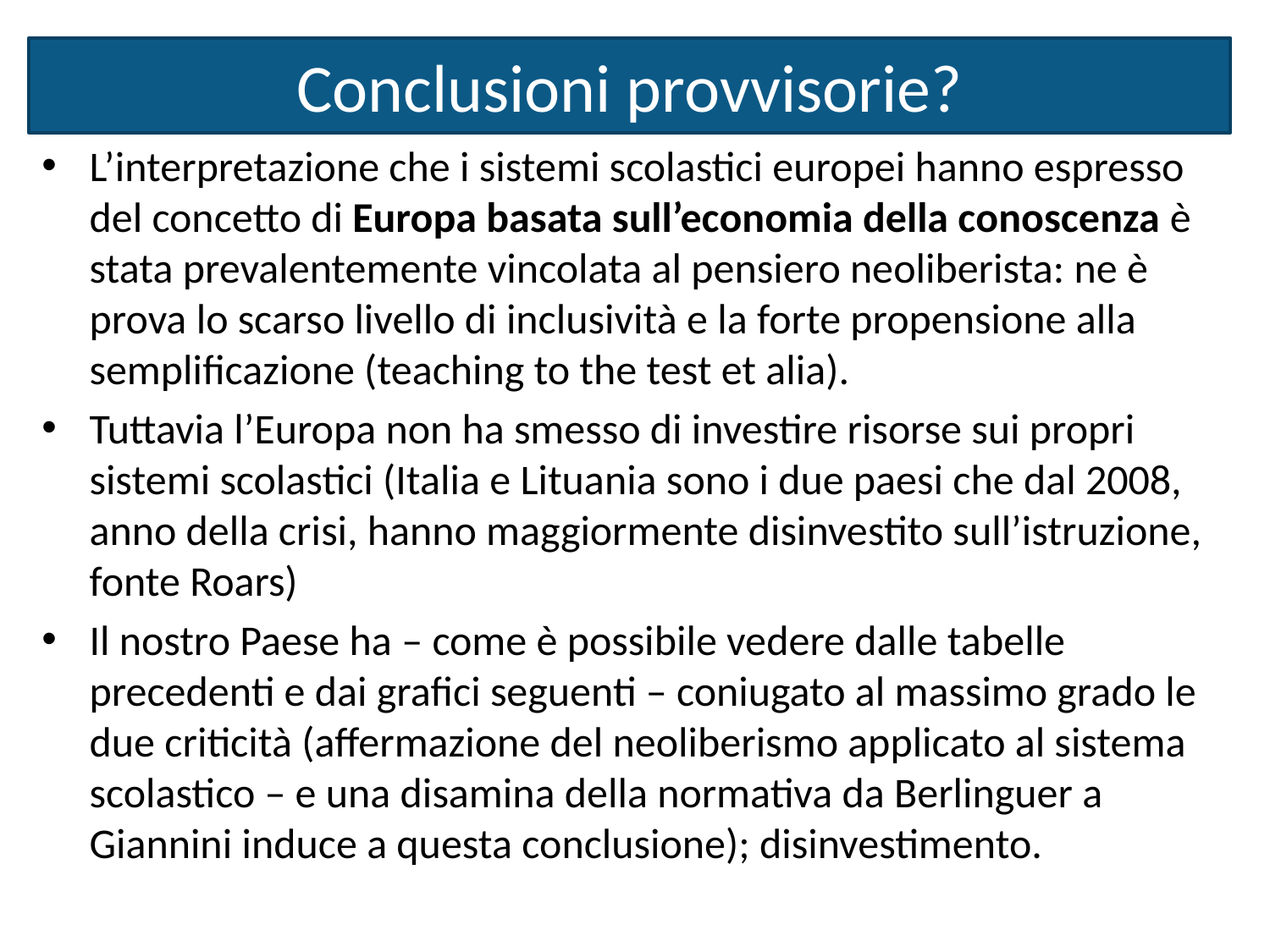

# Conclusioni provvisorie?
L’interpretazione che i sistemi scolastici europei hanno espresso del concetto di Europa basata sull’economia della conoscenza è stata prevalentemente vincolata al pensiero neoliberista: ne è prova lo scarso livello di inclusività e la forte propensione alla semplificazione (teaching to the test et alia).
Tuttavia l’Europa non ha smesso di investire risorse sui propri sistemi scolastici (Italia e Lituania sono i due paesi che dal 2008, anno della crisi, hanno maggiormente disinvestito sull’istruzione, fonte Roars)
Il nostro Paese ha – come è possibile vedere dalle tabelle precedenti e dai grafici seguenti – coniugato al massimo grado le due criticità (affermazione del neoliberismo applicato al sistema scolastico – e una disamina della normativa da Berlinguer a Giannini induce a questa conclusione); disinvestimento.